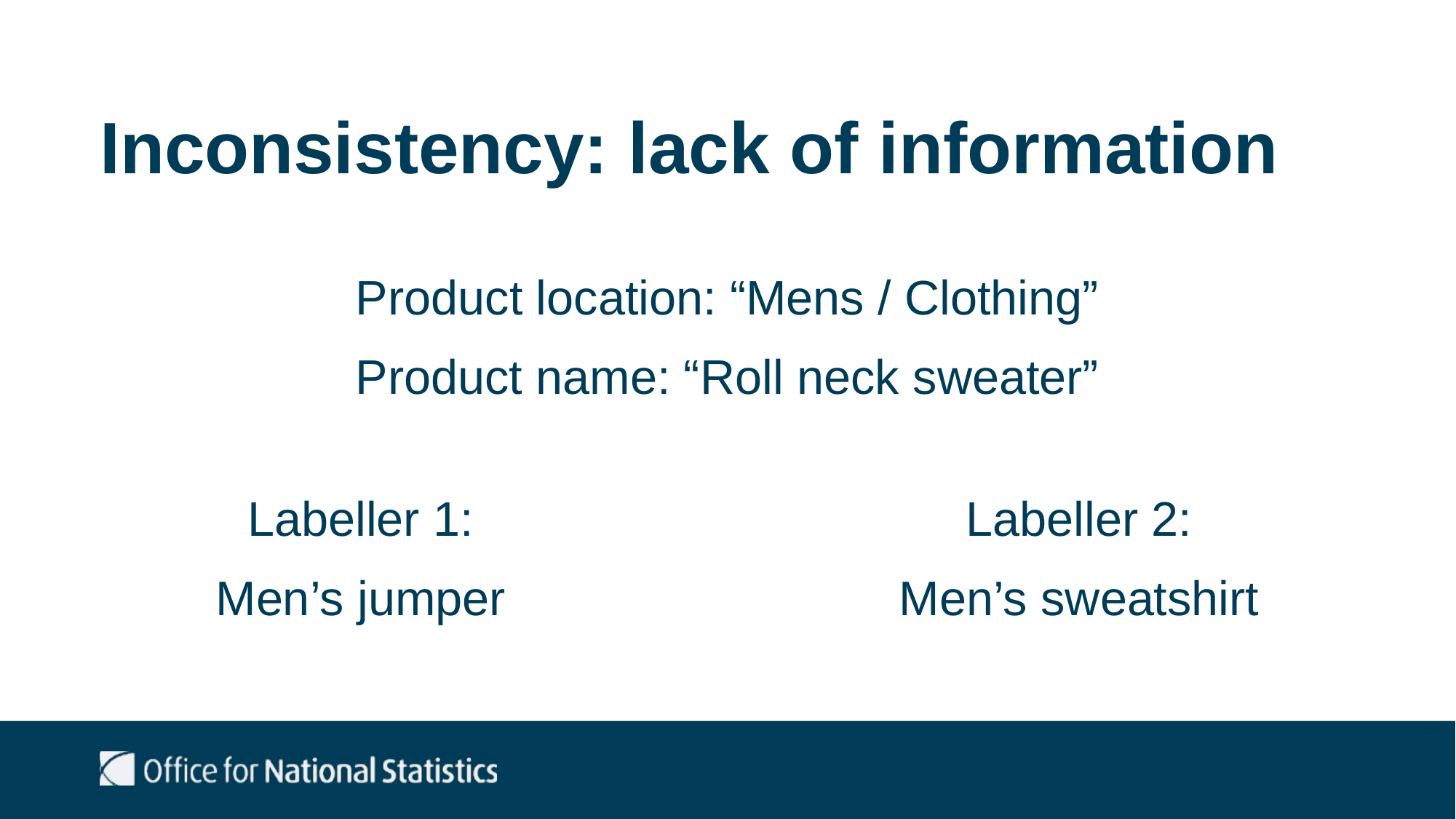

# Inconsistency: lack of information
Product location: “Mens / Clothing”
Product name: “Roll neck sweater”
Labeller 1:
Men’s jumper
Labeller 2:
Men’s sweatshirt